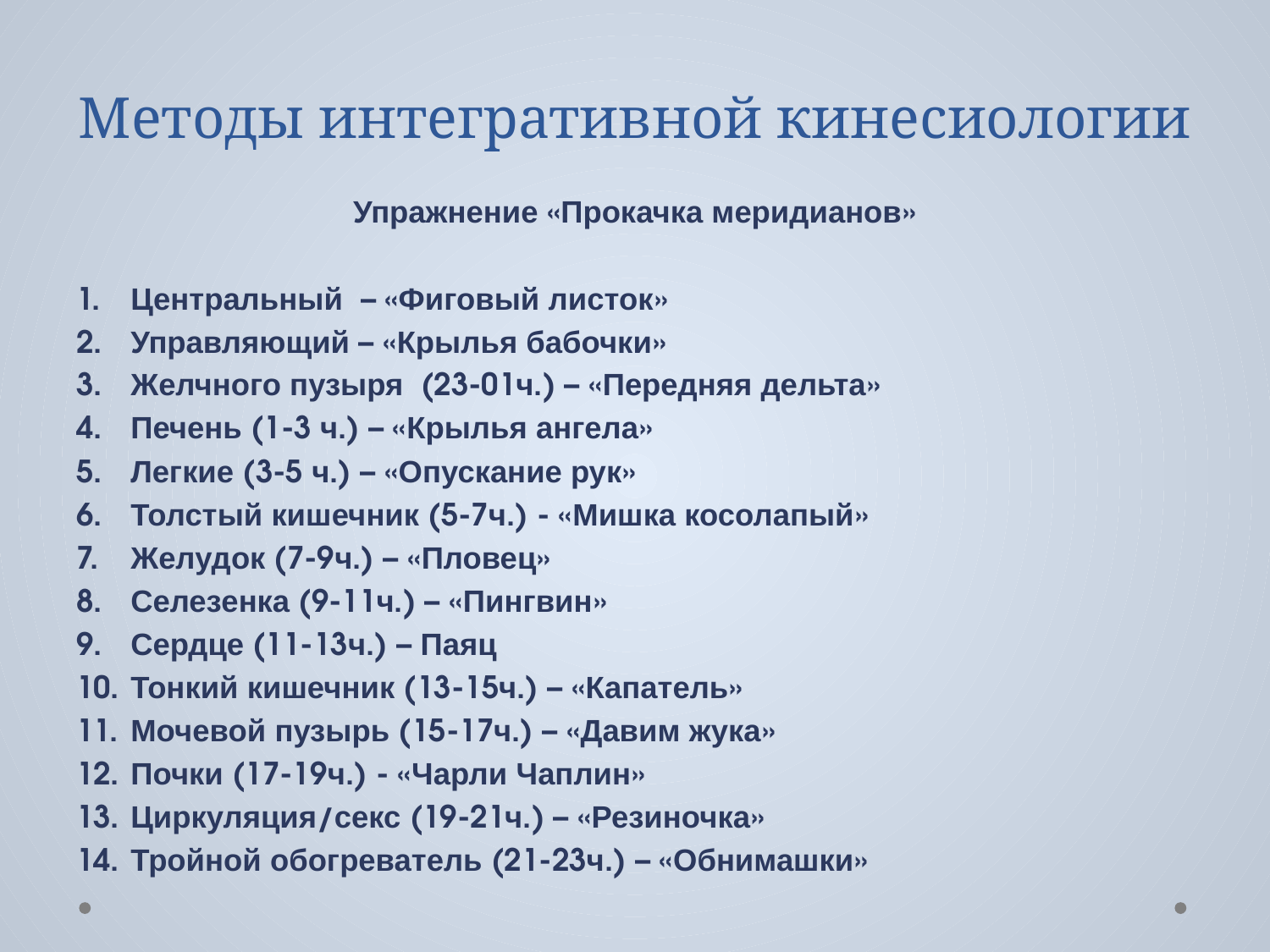

# Методы интегративной кинесиологии
Упражнение «Прокачка меридианов»

Центральный  – «Фиговый листок»
Управляющий – «Крылья бабочки»
Желчного пузыря  (23-01ч.) – «Передняя дельта»
Печень (1-3 ч.) – «Крылья ангела»
Легкие (3-5 ч.) – «Опускание рук»
Толстый кишечник (5-7ч.) - «Мишка косолапый»
Желудок (7-9ч.) – «Пловец»
Селезенка (9-11ч.) – «Пингвин»
Сердце (11-13ч.) – Паяц
Тонкий кишечник (13-15ч.) – «Капатель»
Мочевой пузырь (15-17ч.) – «Давим жука»
Почки (17-19ч.) - «Чарли Чаплин»
Циркуляция/секс (19-21ч.) – «Резиночка»
Тройной обогреватель (21-23ч.) – «Обнимашки»